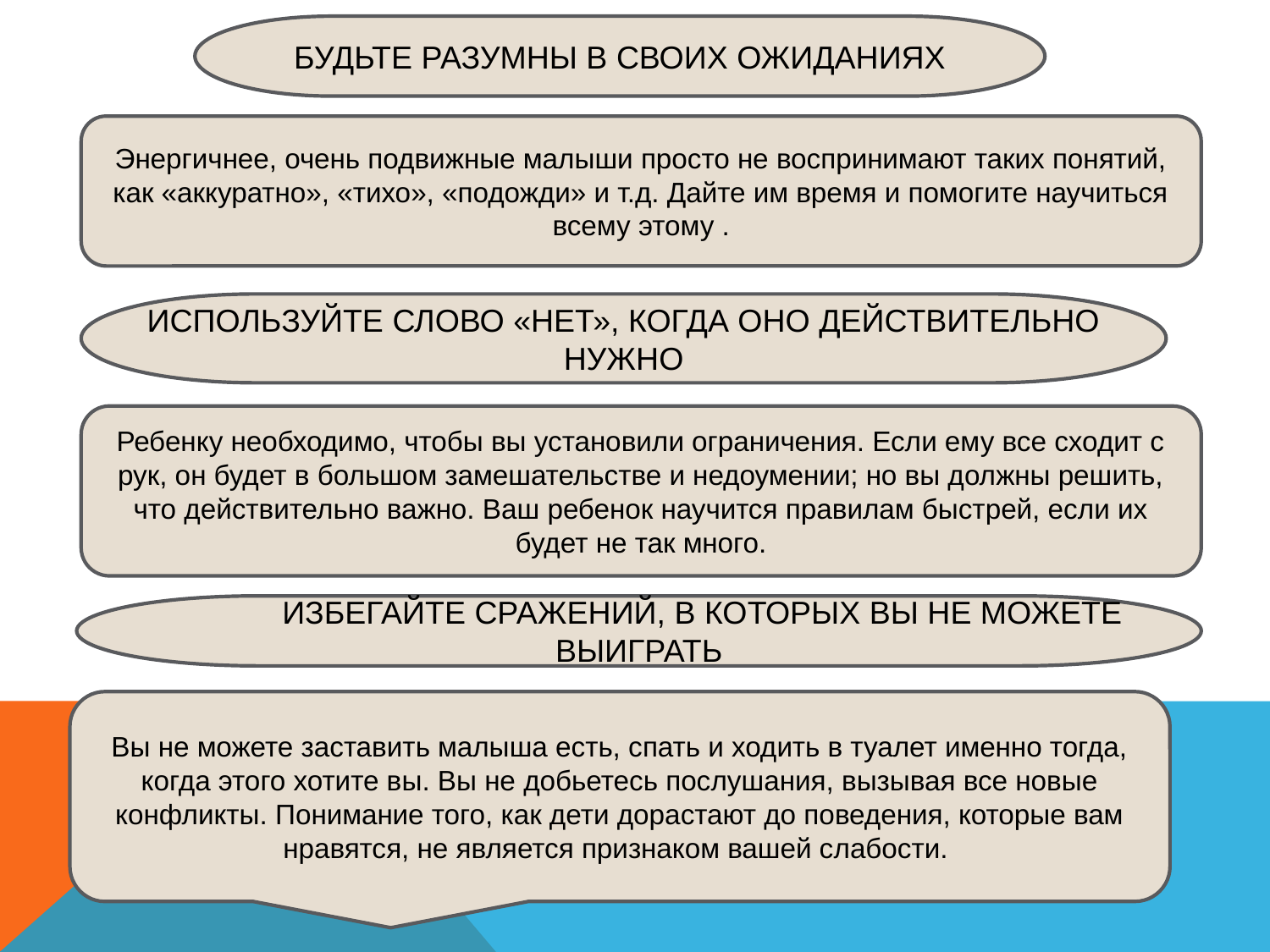

БУДЬТЕ РАЗУМНЫ В СВОИХ ОЖИДАНИЯХ
Энергичнее, очень подвижные малыши просто не воспринимают таких понятий, как «аккуратно», «тихо», «подожди» и т.д. Дайте им время и помогите научиться всему этому .
ИСПОЛЬЗУЙТЕ СЛОВО «НЕТ», КОГДА ОНО ДЕЙСТВИТЕЛЬНО НУЖНО
Ребенку необходимо, чтобы вы установили ограничения. Если ему все сходит с рук, он будет в большом замешательстве и недоумении; но вы должны решить, что действительно важно. Ваш ребенок научится правилам быстрей, если их будет не так много.
	ИЗБЕГАЙТЕ СРАЖЕНИЙ, В КОТОРЫХ ВЫ НЕ МОЖЕТЕ ВЫИГРАТЬ
Вы не можете заставить малыша есть, спать и ходить в туалет именно тогда, когда этого хотите вы. Вы не добьетесь послушания, вызывая все новые конфликты. Понимание того, как дети дорастают до поведения, которые вам нравятся, не является признаком вашей слабости.